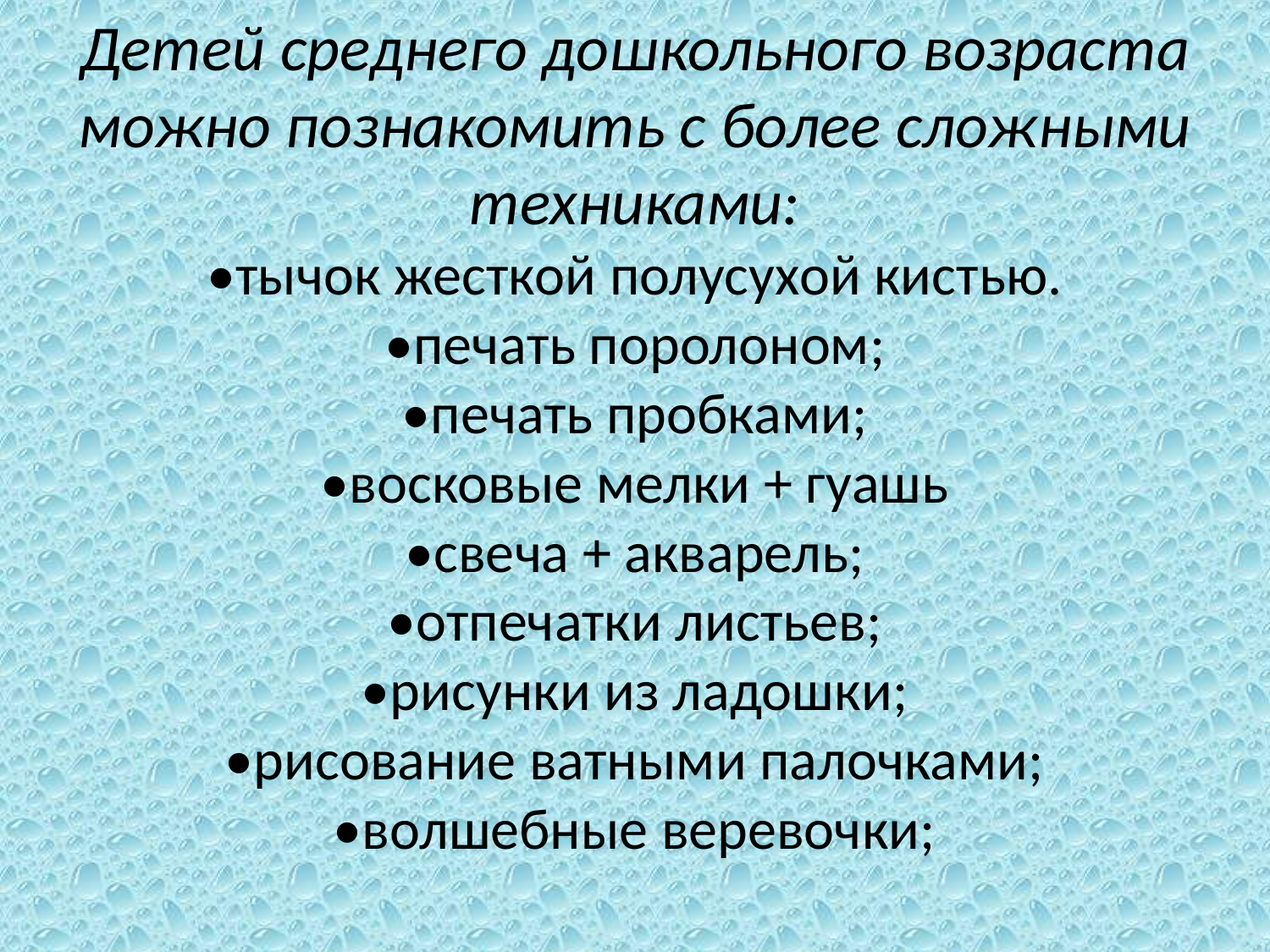

# Детей среднего дошкольного возраста можно познакомить с более сложными техниками: •тычок жесткой полусухой кистью. •печать поролоном; •печать пробками; •восковые мелки + гуашь •свеча + акварель; •отпечатки листьев; •рисунки из ладошки; •рисование ватными палочками; •волшебные веревочки;